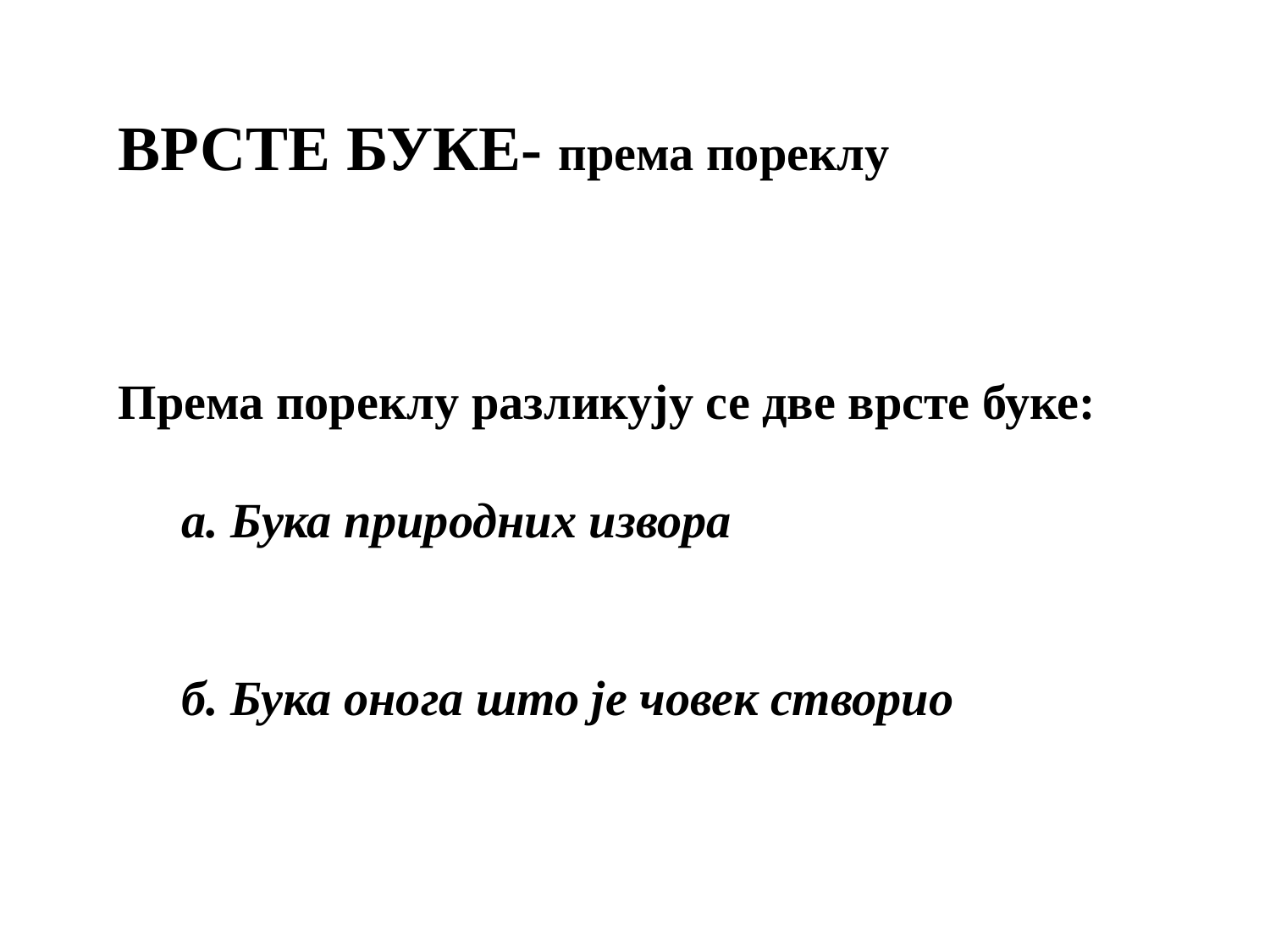

ВРСТЕ БУКЕ- према пореклу
Према пореклу разликују се две врсте буке:

а. Бука природних извора

б. Бука онога што је човек створио